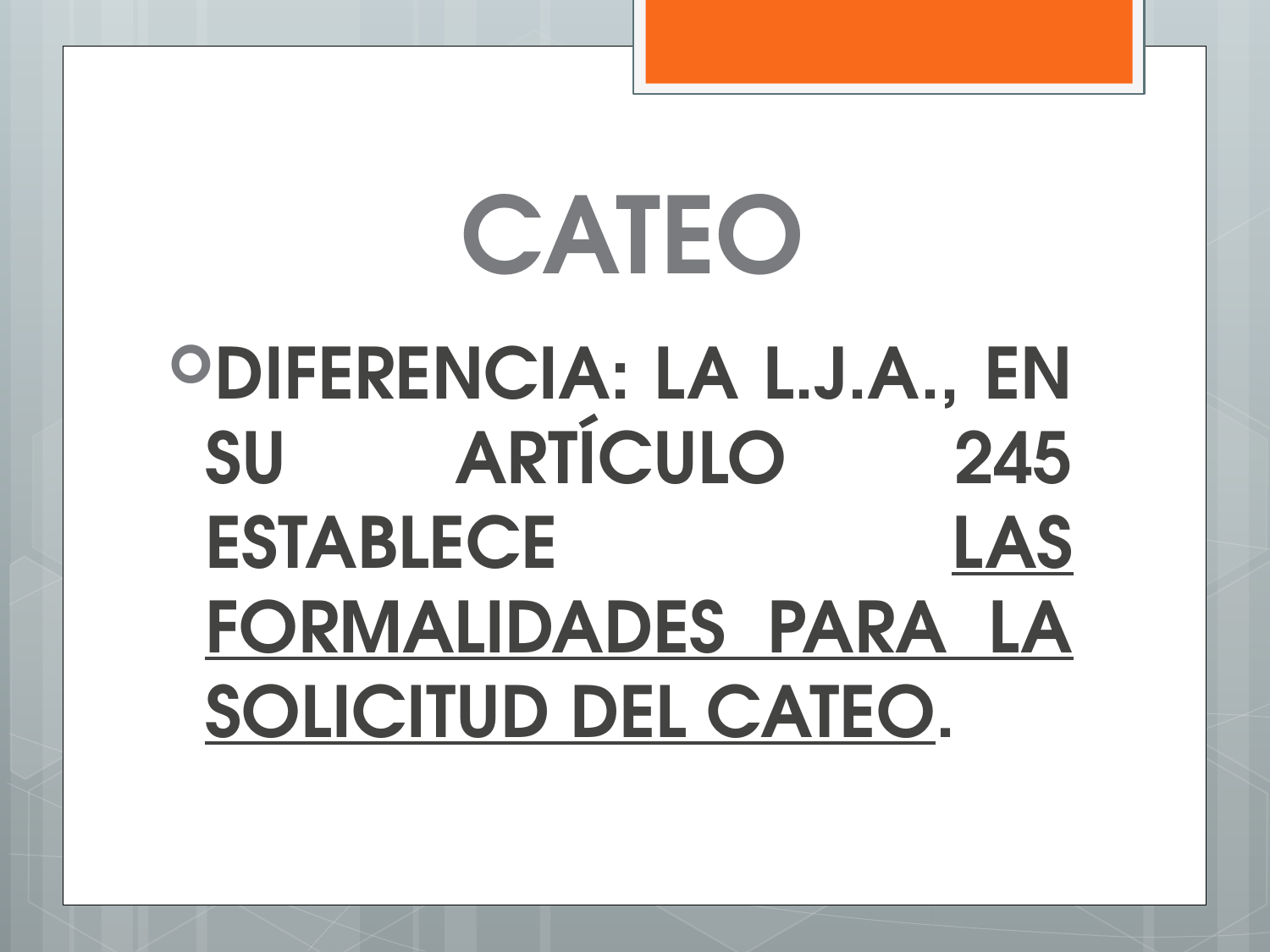

# CATEO
DIFERENCIA: LA L.J.A., EN SU ARTÍCULO 245 ESTABLECE LAS FORMALIDADES PARA LA SOLICITUD DEL CATEO.